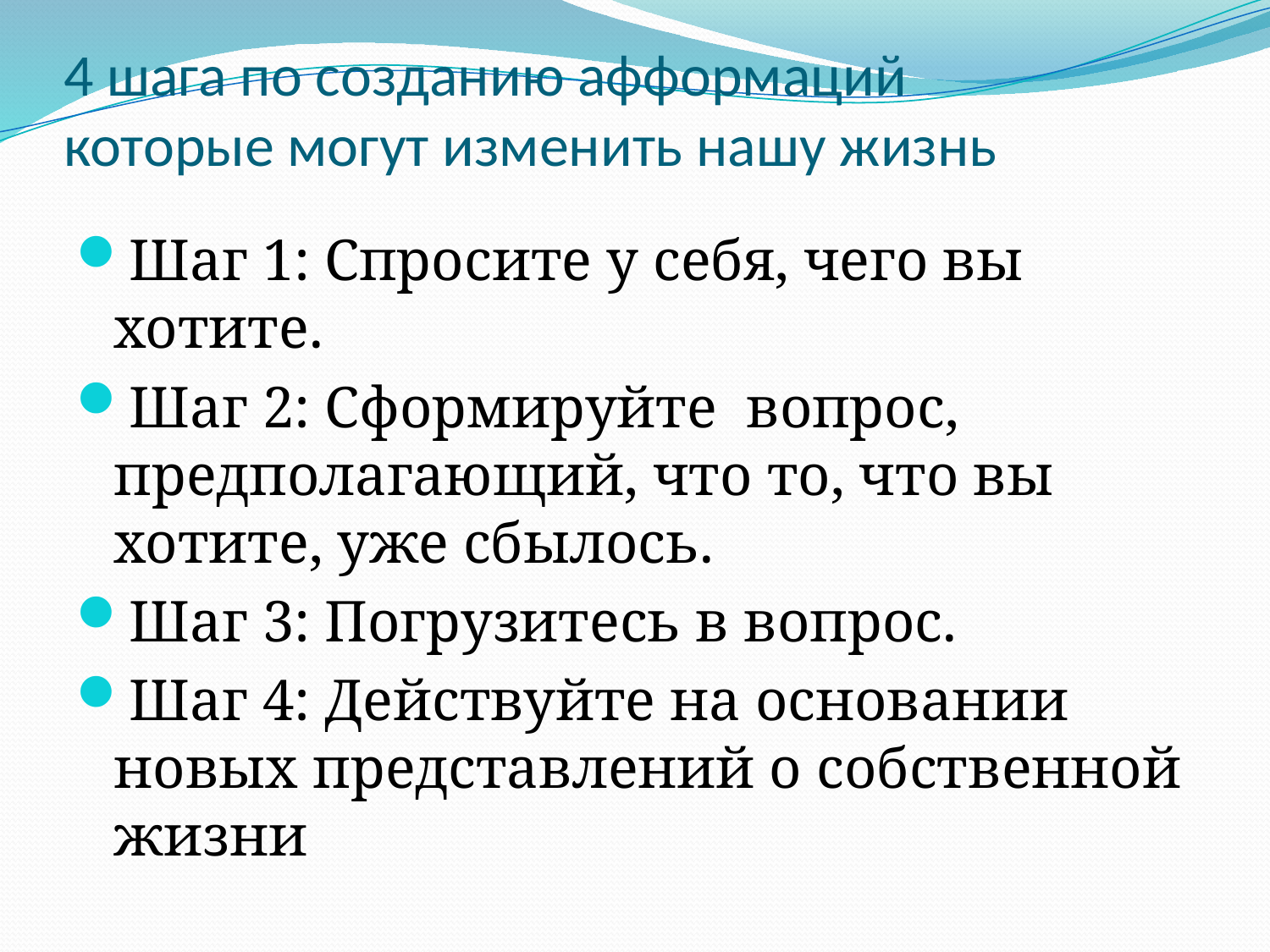

# 4 шага по созданию афформаций которые могут изменить нашу жизнь
Шаг 1: Спросите у себя, чего вы хотите.
Шаг 2: Сформируйте  вопрос, предполагающий, что то, что вы хотите, уже сбылось.
Шаг 3: Погрузитесь в вопрос.
Шаг 4: Действуйте на основании новых представлений о собственной жизни